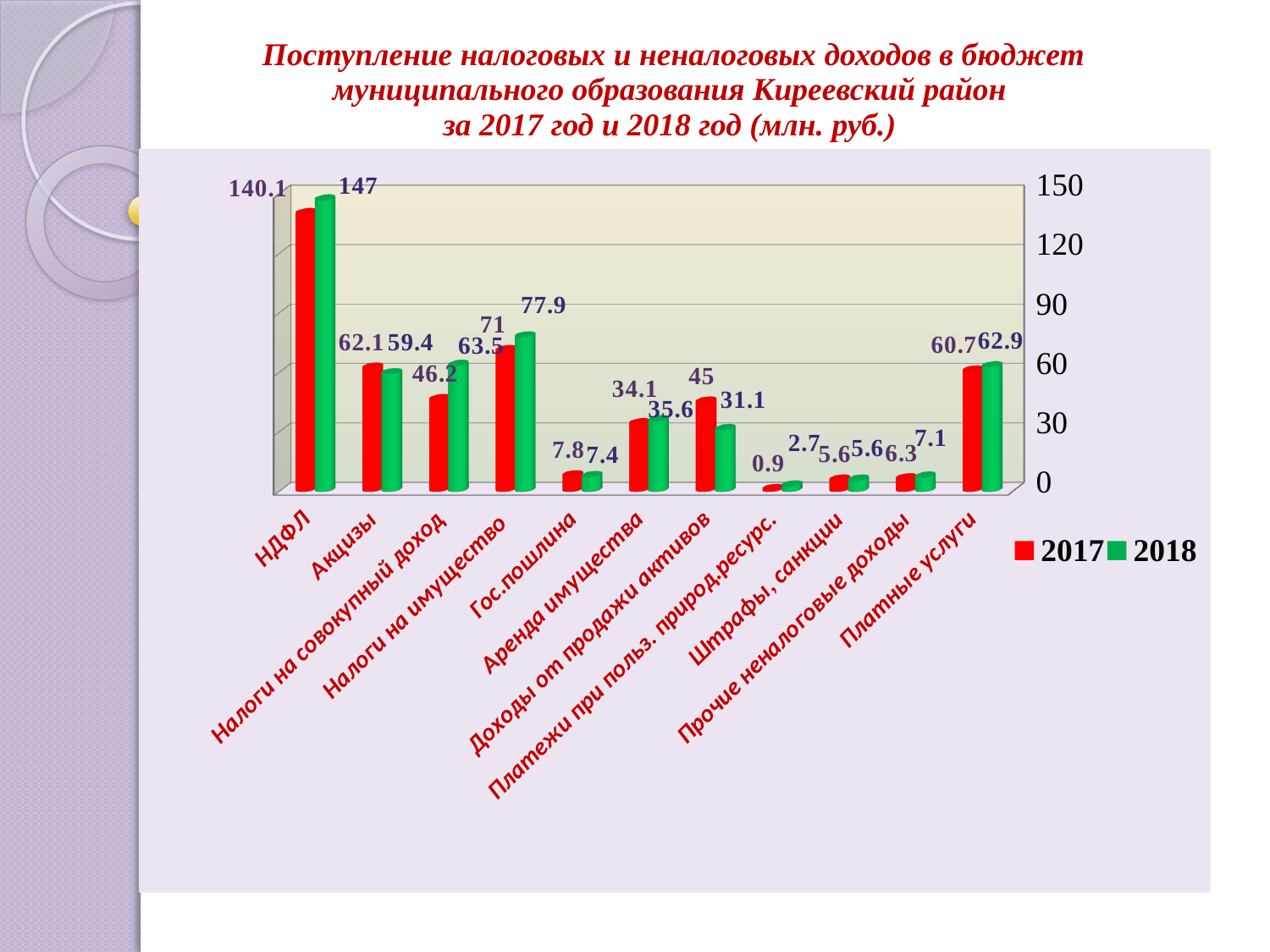

# Поступление налоговых и неналоговых доходов в бюджет муниципального образования Киреевский район за 2017 год и 2018 год (млн. руб.)

[unsupported chart]